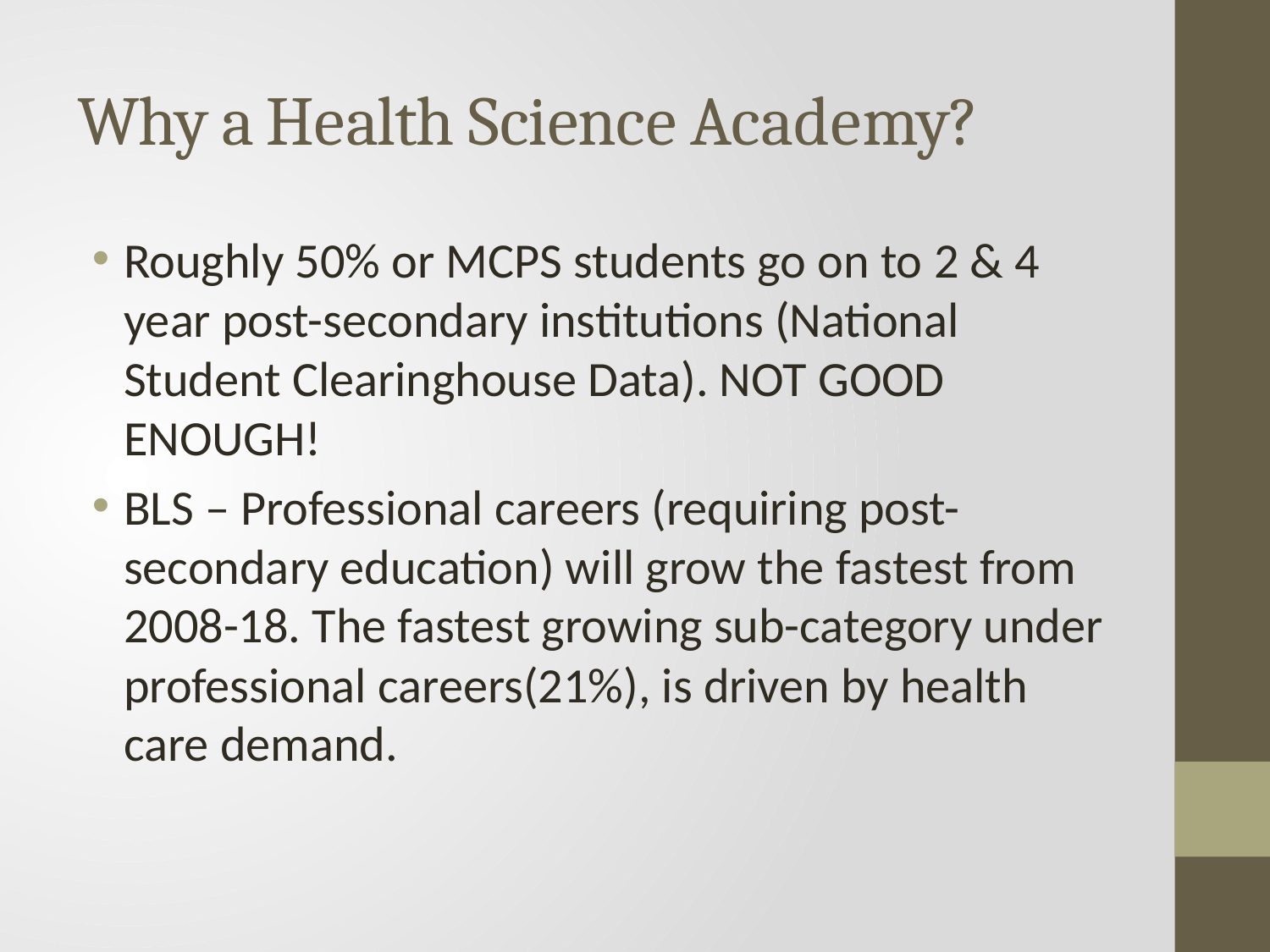

# Why a Health Science Academy?
Roughly 50% or MCPS students go on to 2 & 4 year post-secondary institutions (National Student Clearinghouse Data). NOT GOOD ENOUGH!
BLS – Professional careers (requiring post-secondary education) will grow the fastest from 2008-18. The fastest growing sub-category under professional careers(21%), is driven by health care demand.